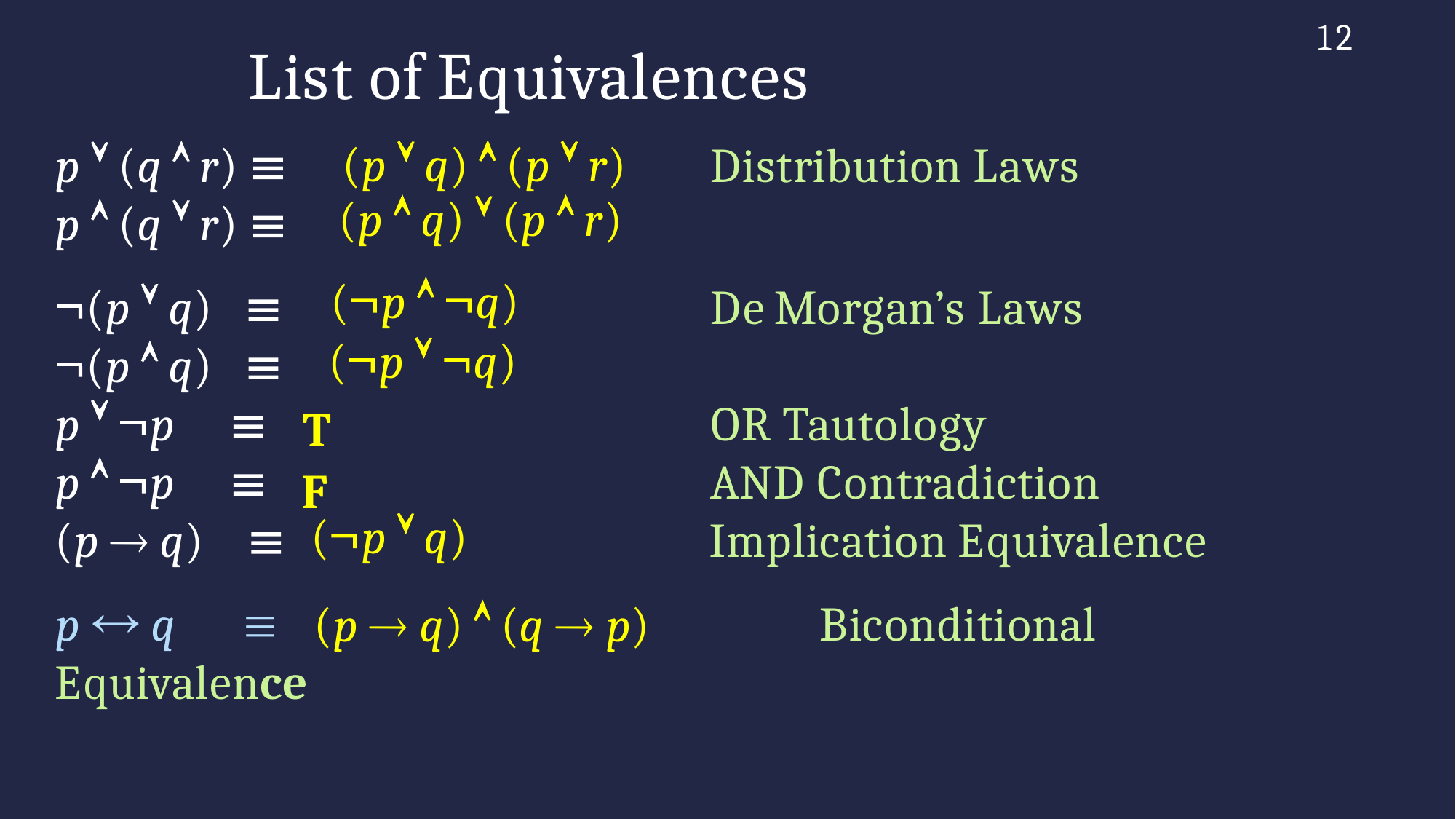

12
# List of Equivalences
 (p ∨ q) ∧ (p ∨ r)
p ∨ (q ∧ r) ≡				Distribution Laws
p ∧ (q ∨ r) ≡

¬(p ∨ q)   ≡				De Morgan’s Laws
¬(p ∧ q)   ≡
p ∨ ¬p     ≡ 				OR Tautology
p ∧ ¬p     ≡ 				AND Contradiction
(p → q)    ≡ 				Implication Equivalence

p ↔ q      ≡				    	Biconditional Equivalence
(p ∧ q) ∨ (p ∧ r)
(¬p ∧ ¬q)
(¬p ∨ ¬q)
T
F
(¬p ∨ q)
(p → q) ∧ (q → p)